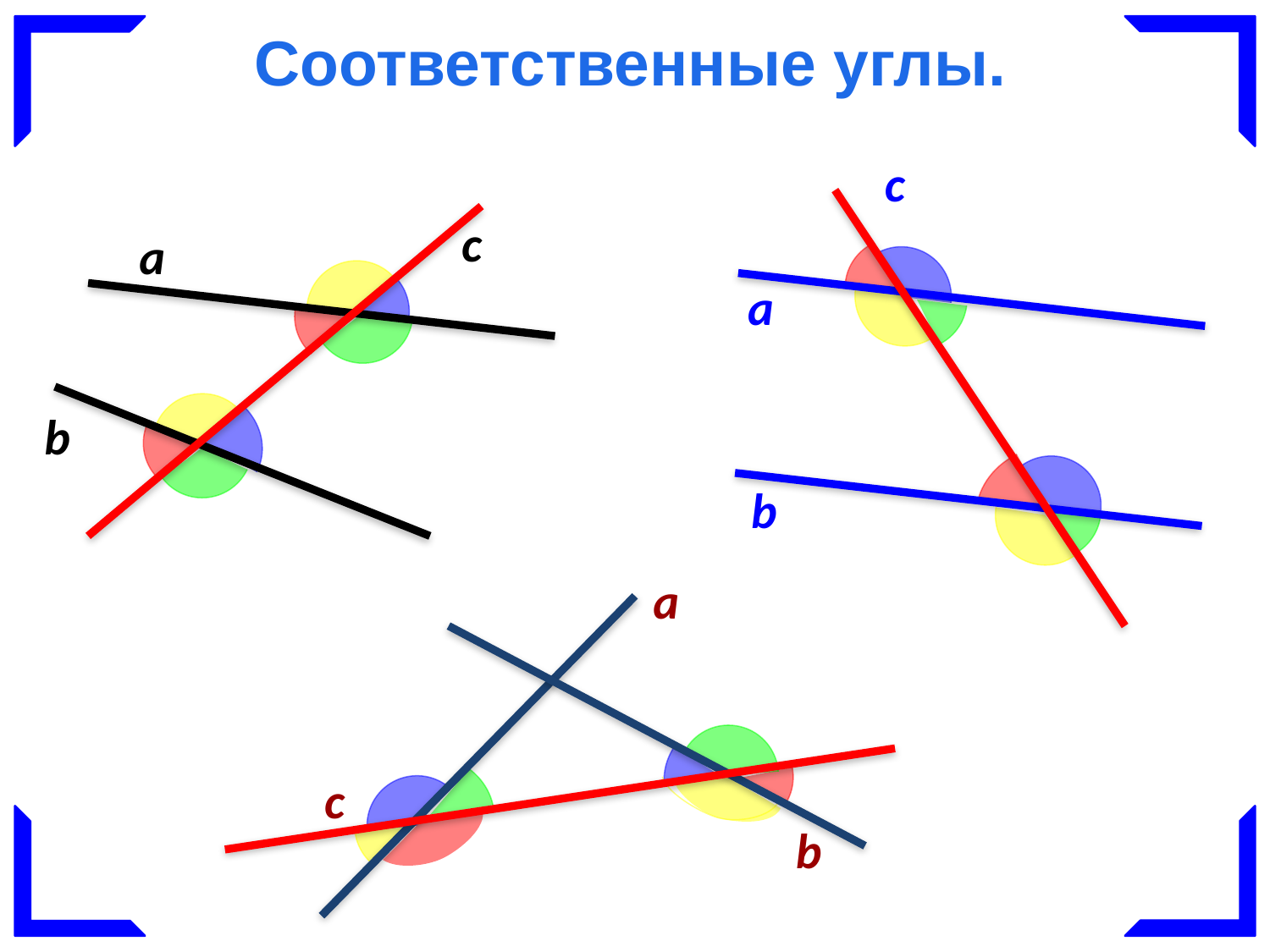

Соответственные углы.

c
c
a

a

b

b
a

c

b